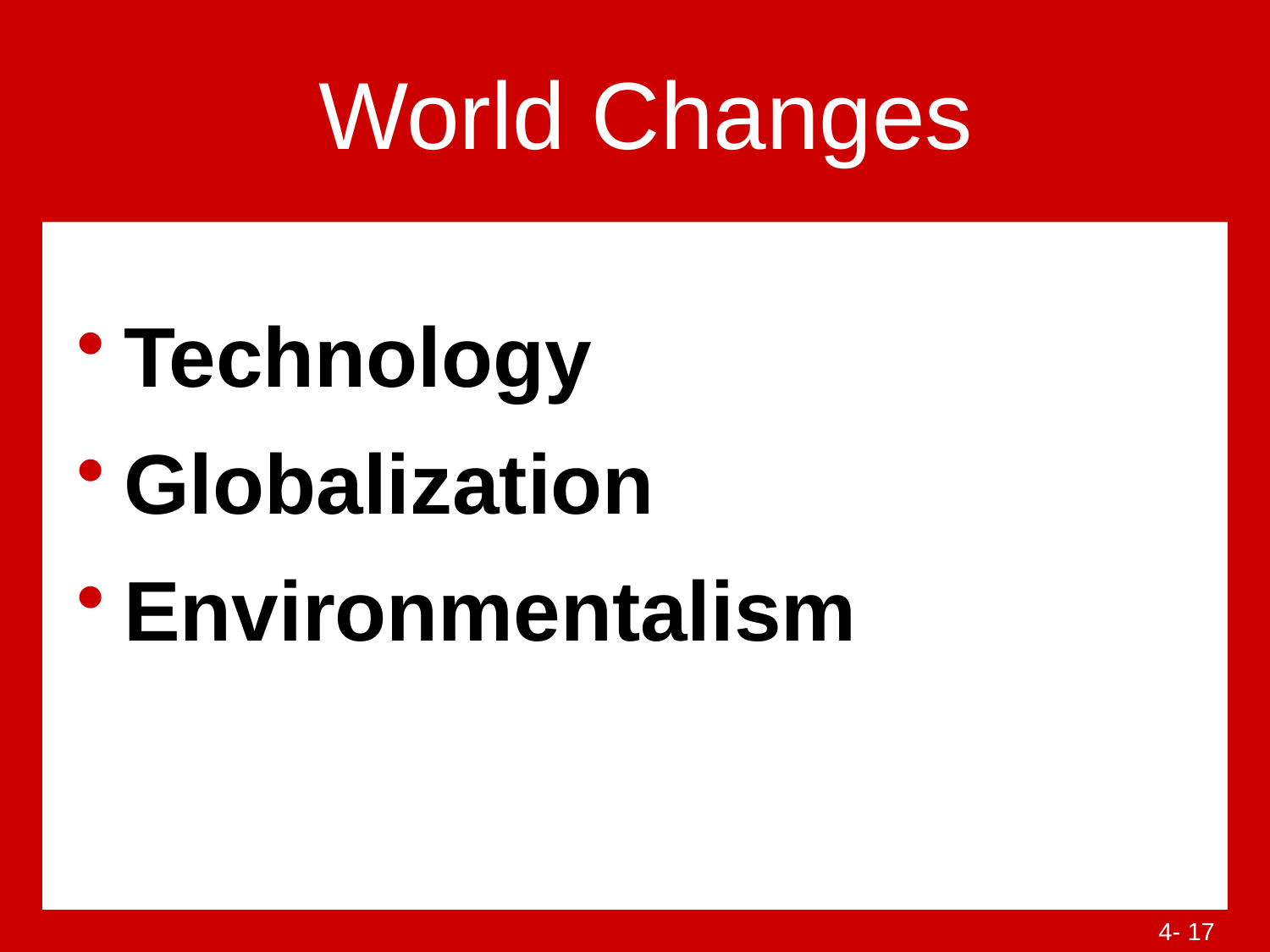

# World Changes

Technology
Globalization
Environmentalism

4- 17